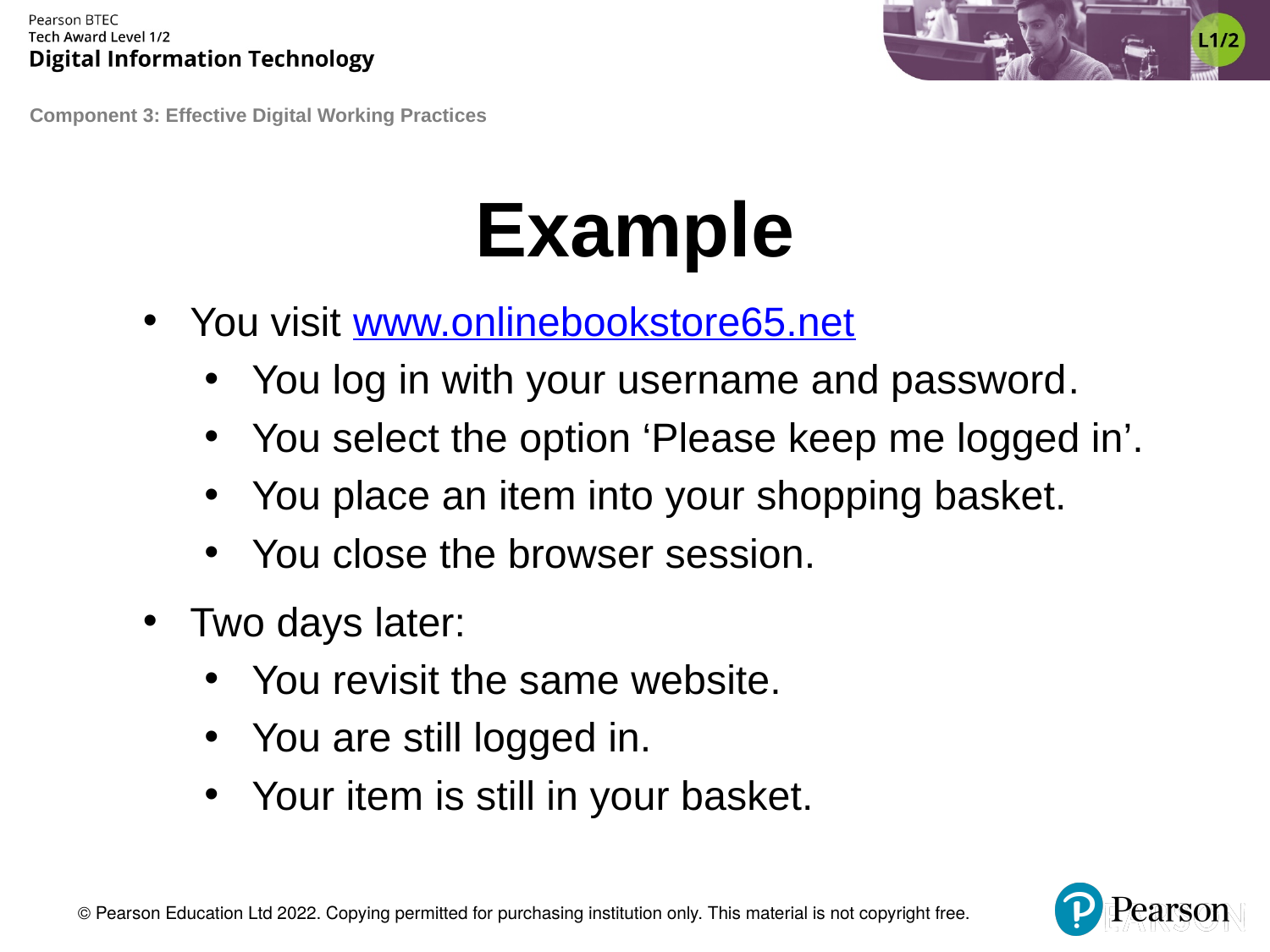

# Example
You visit www.onlinebookstore65.net
You log in with your username and password.
You select the option ‘Please keep me logged in’.
You place an item into your shopping basket.
You close the browser session.
Two days later:
You revisit the same website.
You are still logged in.
Your item is still in your basket.
© Pearson Education Ltd 2022. Copying permitted for purchasing institution only. This material is not copyright free.